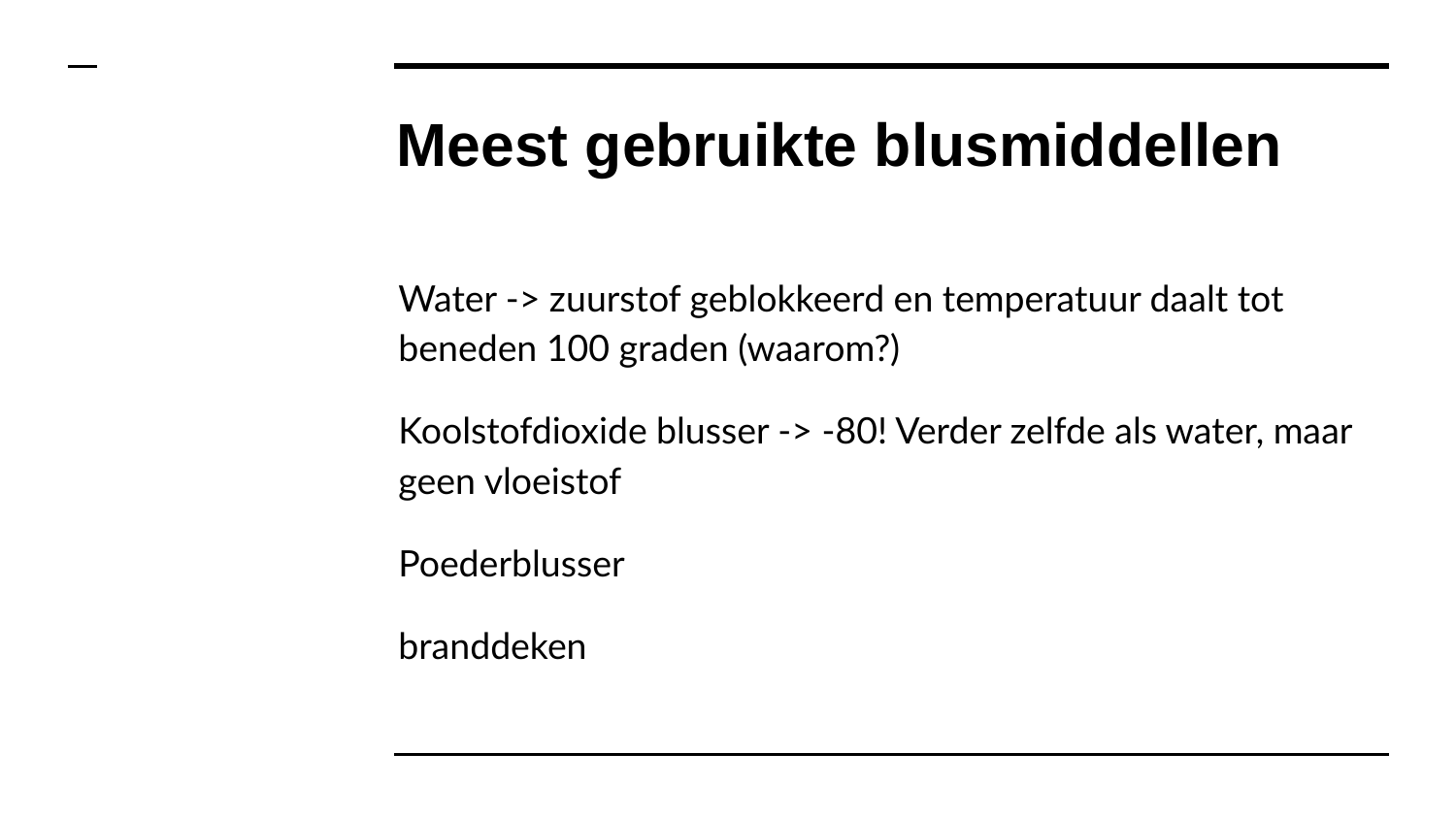

# Meest gebruikte blusmiddellen
Water -> zuurstof geblokkeerd en temperatuur daalt tot beneden 100 graden (waarom?)
Koolstofdioxide blusser -> -80! Verder zelfde als water, maar geen vloeistof
Poederblusser
branddeken